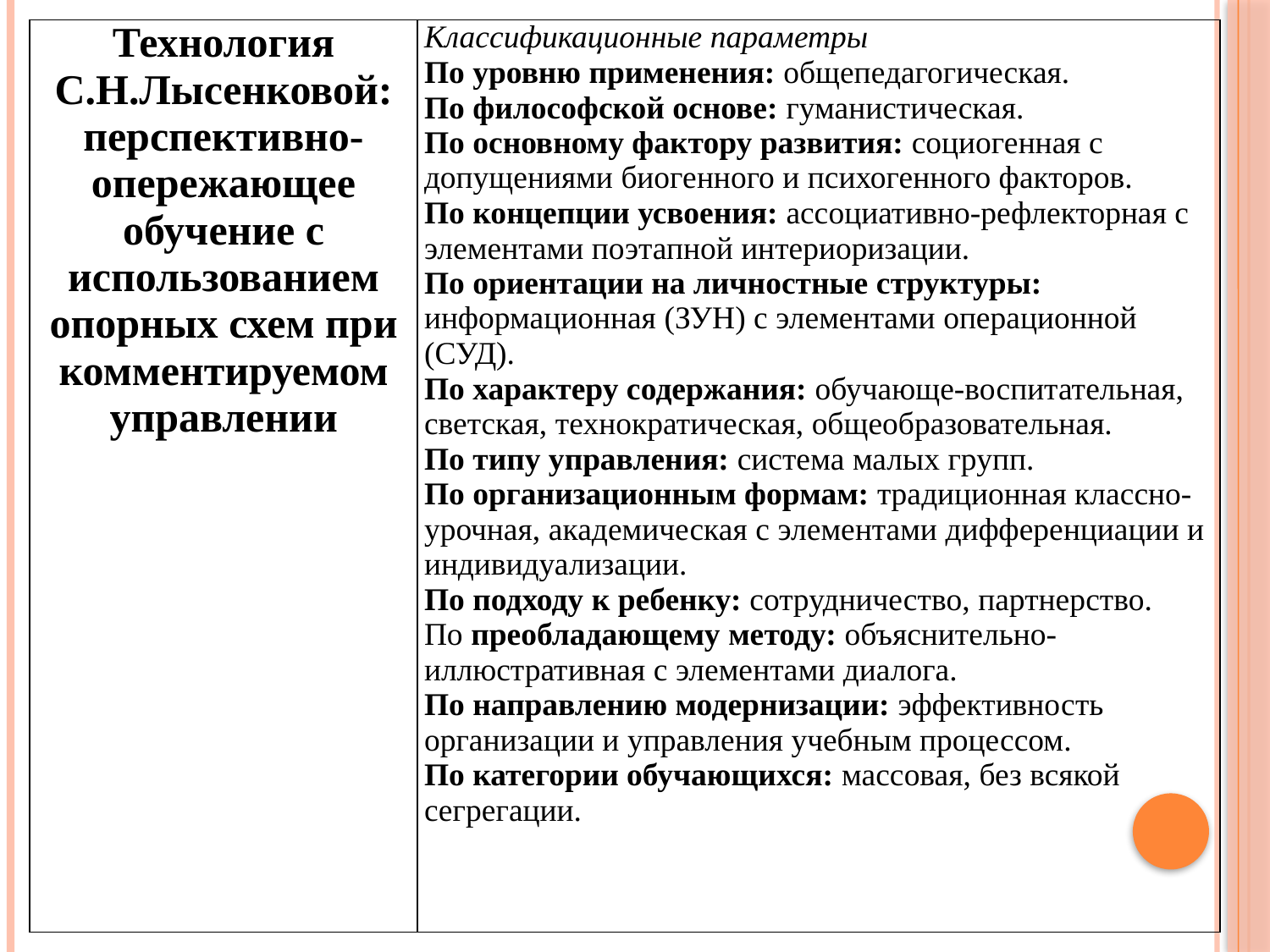

| Технология С.Н.Лысенковой: перспективно-опережающее обучение с использованием опорных схем при комментируемом управлении | Классификационные параметры По уровню применения: общепедагогическая. По философской основе: гуманистическая. По основному фактору развития: социогенная с допущениями биогенного и психогенного факторов. По концепции усвоения: ассоциативно-рефлекторная с элементами поэтапной интериоризации. По ориентации на личностные структуры: информационная (ЗУН) с элементами операционной (СУД). По характеру содержания: обучающе-воспитательная, светская, технократическая, общеобразовательная. По типу управления: система малых групп. По организационным формам: традиционная классно-урочная, академическая с элементами дифференциации и индивидуализации. По подходу к ребенку: сотрудничество, партнерство. По преобладающему методу: объяснительно-иллюстративная с элементами диалога. По направлению модернизации: эффективность организации и управления учебным процессом. По категории обучающихся: массовая, без всякой сегрегации. |
| --- | --- |